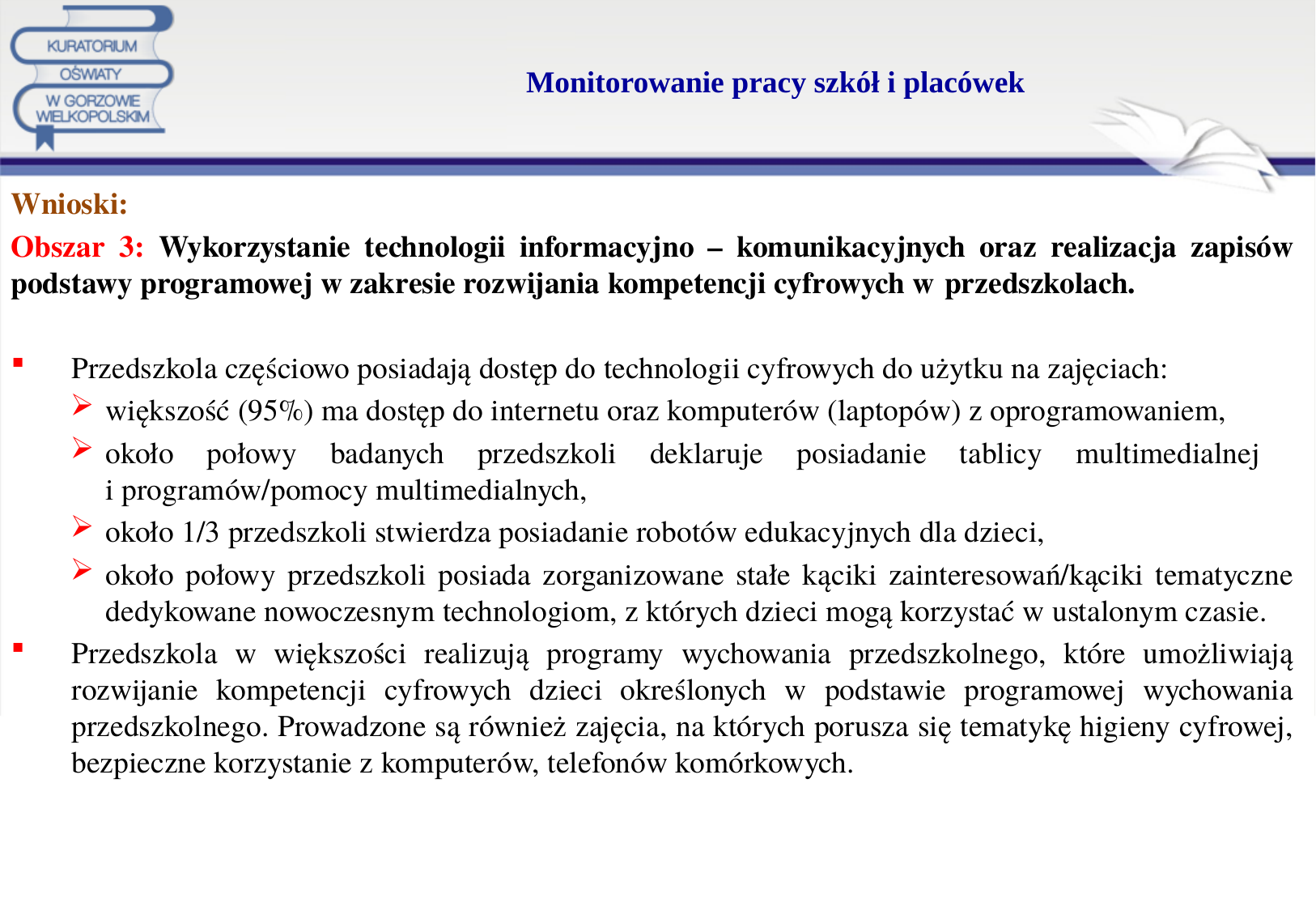

# Monitorowanie pracy szkół i placówek
Wnioski:
Obszar 3: Wykorzystanie technologii informacyjno – komunikacyjnych oraz realizacja zapisów podstawy programowej w zakresie rozwijania kompetencji cyfrowych w przedszkolach.

Przedszkola częściowo posiadają dostęp do technologii cyfrowych do użytku na zajęciach:
większość (95%) ma dostęp do internetu oraz komputerów (laptopów) z oprogramowaniem,
około połowy badanych przedszkoli deklaruje posiadanie tablicy multimedialnej
i programów/pomocy multimedialnych,
około 1/3 przedszkoli stwierdza posiadanie robotów edukacyjnych dla dzieci,
około połowy przedszkoli posiada zorganizowane stałe kąciki zainteresowań/kąciki tematyczne dedykowane nowoczesnym technologiom, z których dzieci mogą korzystać w ustalonym czasie.
Przedszkola w większości realizują programy wychowania przedszkolnego, które umożliwiają rozwijanie kompetencji cyfrowych dzieci określonych w podstawie programowej wychowania przedszkolnego. Prowadzone są również zajęcia, na których porusza się tematykę higieny cyfrowej, bezpieczne korzystanie z komputerów, telefonów komórkowych.